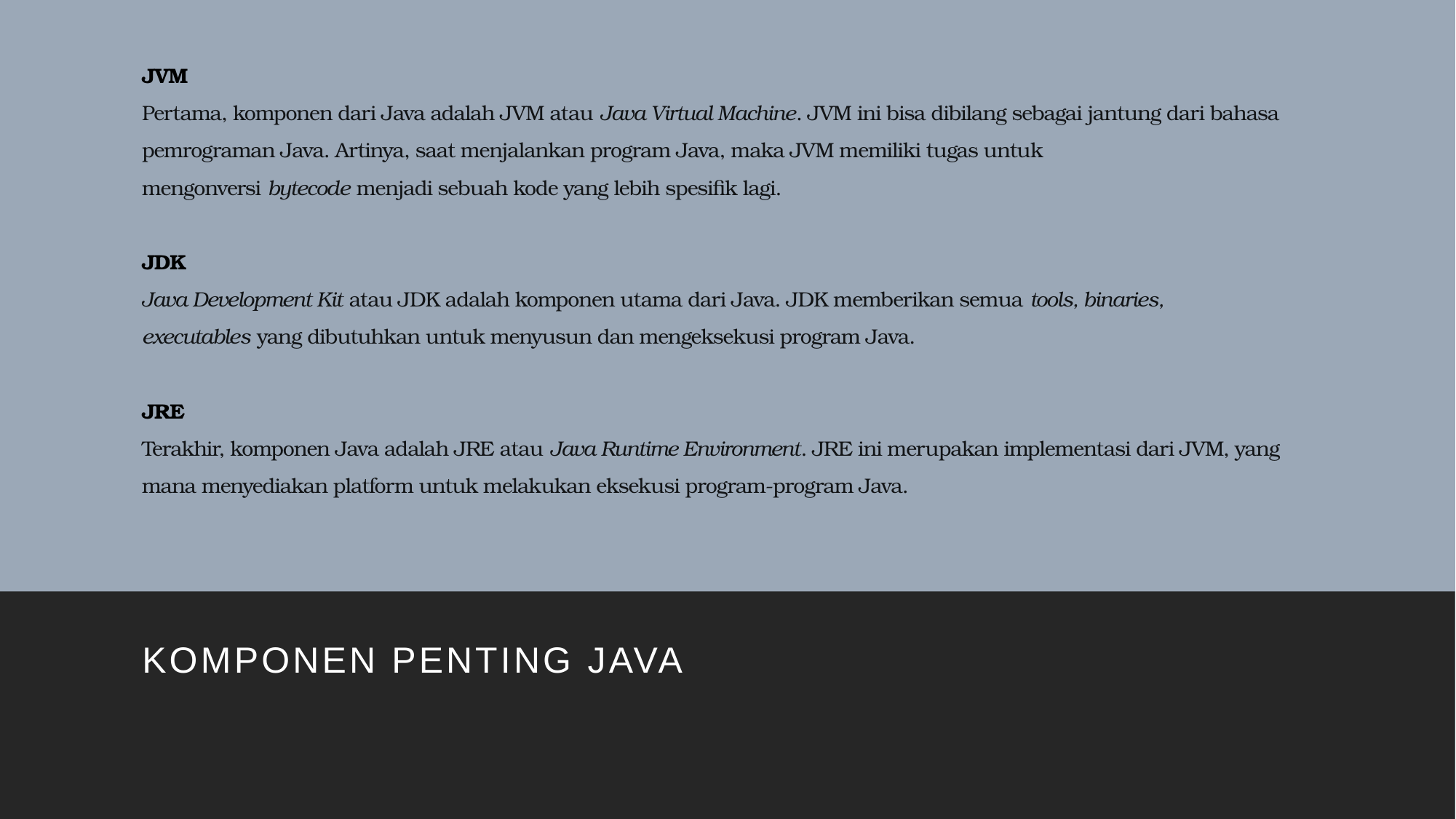

# JVM Pertama, komponen dari Java adalah JVM atau Java Virtual Machine. JVM ini bisa dibilang sebagai jantung dari bahasa pemrograman Java. Artinya, saat menjalankan program Java, maka JVM memiliki tugas untuk mengonversi bytecode menjadi sebuah kode yang lebih spesifik lagi. JDK Java Development Kit atau JDK adalah komponen utama dari Java. JDK memberikan semua tools, binaries, executables yang dibutuhkan untuk menyusun dan mengeksekusi program Java. JRE Terakhir, komponen Java adalah JRE atau Java Runtime Environment. JRE ini merupakan implementasi dari JVM, yang mana menyediakan platform untuk melakukan eksekusi program-program Java.

KOMPONEN PENTING JAVA